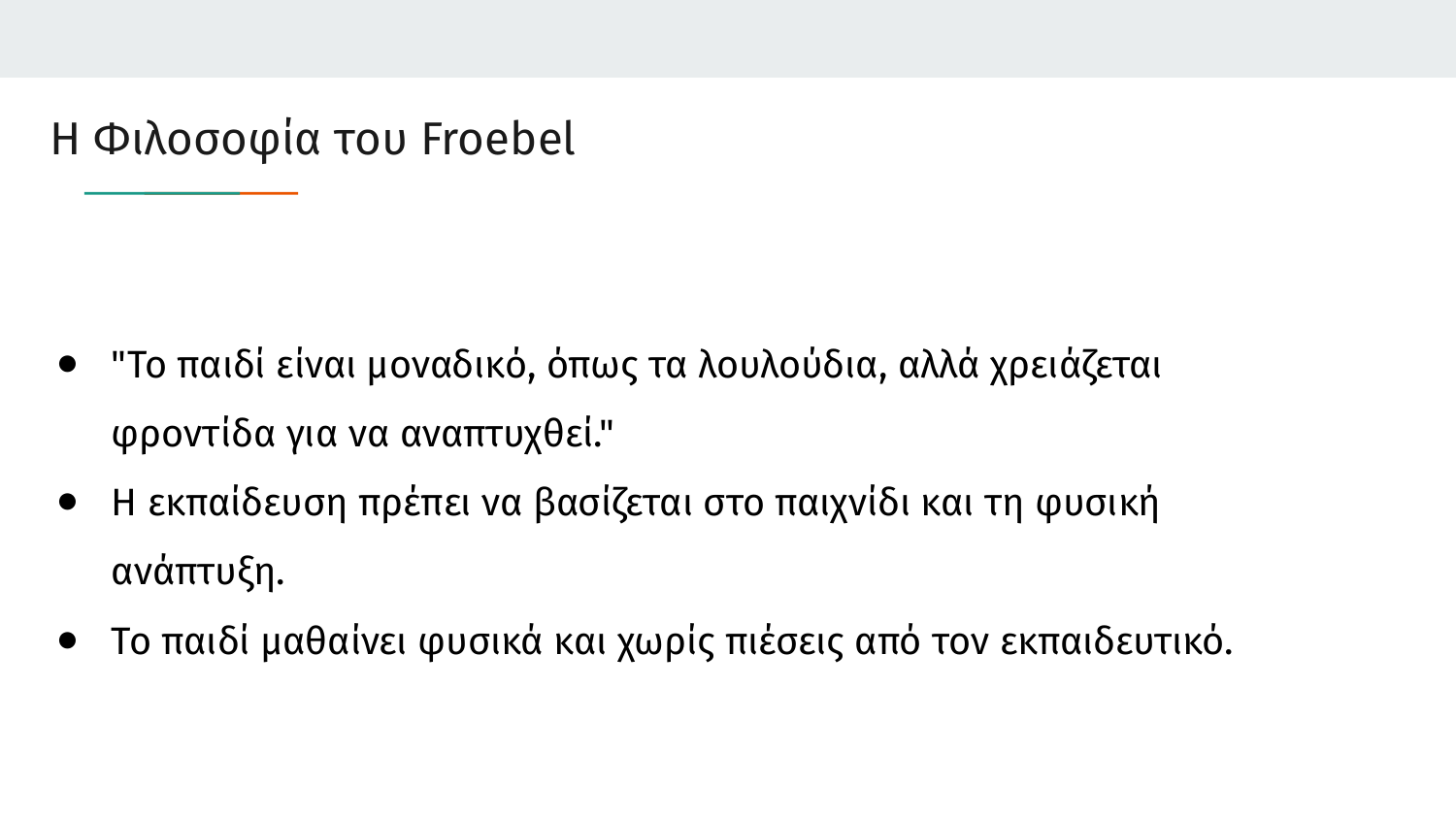

# Η Φιλοσοφία του Froebel

"Το παιδί είναι μοναδικό, όπως τα λουλούδια, αλλά χρειάζεται φροντίδα για να αναπτυχθεί."
Η εκπαίδευση πρέπει να βασίζεται στο παιχνίδι και τη φυσική ανάπτυξη.
Το παιδί μαθαίνει φυσικά και χωρίς πιέσεις από τον εκπαιδευτικό.